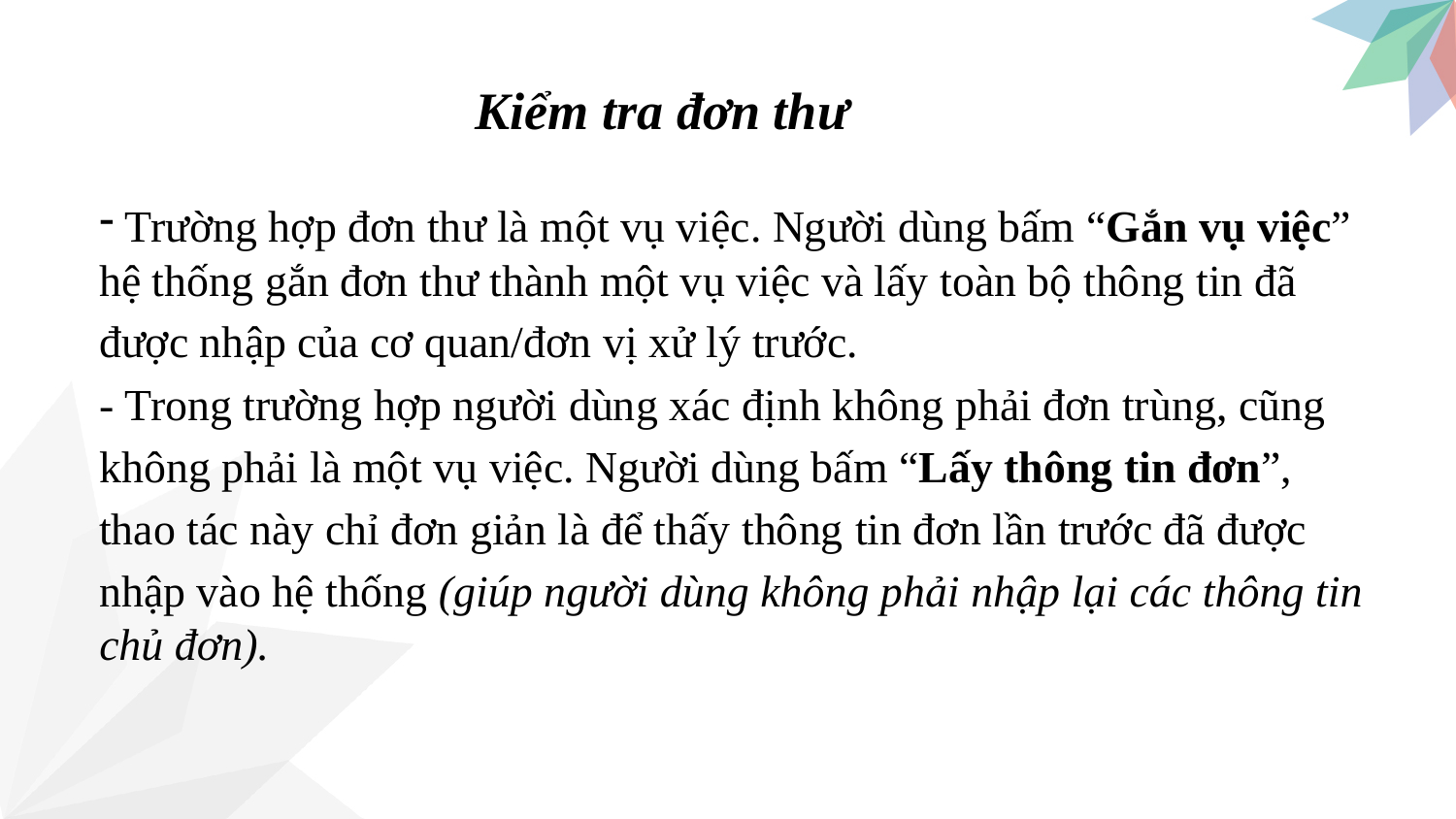

Kiểm tra đơn thư
 Trường hợp đơn thư là một vụ việc. Người dùng bấm “Gắn vụ việc” hệ thống gắn đơn thư thành một vụ việc và lấy toàn bộ thông tin đã
được nhập của cơ quan/đơn vị xử lý trước.
- Trong trường hợp người dùng xác định không phải đơn trùng, cũng
không phải là một vụ việc. Người dùng bấm “Lấy thông tin đơn”,
thao tác này chỉ đơn giản là để thấy thông tin đơn lần trước đã được
nhập vào hệ thống (giúp người dùng không phải nhập lại các thông tin chủ đơn).